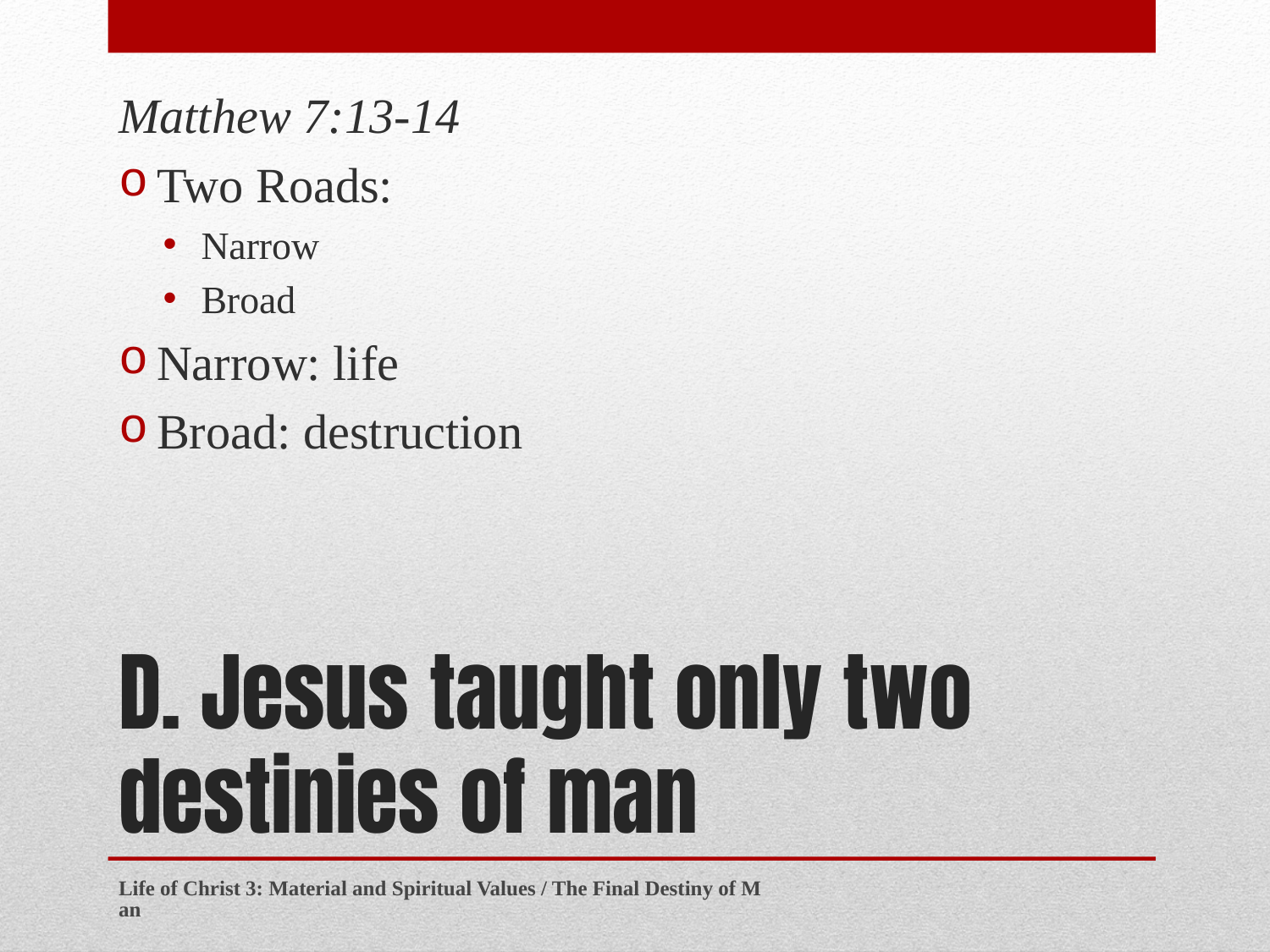

Matthew 7:13-14
Two Roads:
Narrow
Broad
Narrow: life
Broad: destruction
# D. Jesus taught only two destinies of man
Life of Christ 3: Material and Spiritual Values / The Final Destiny of Man